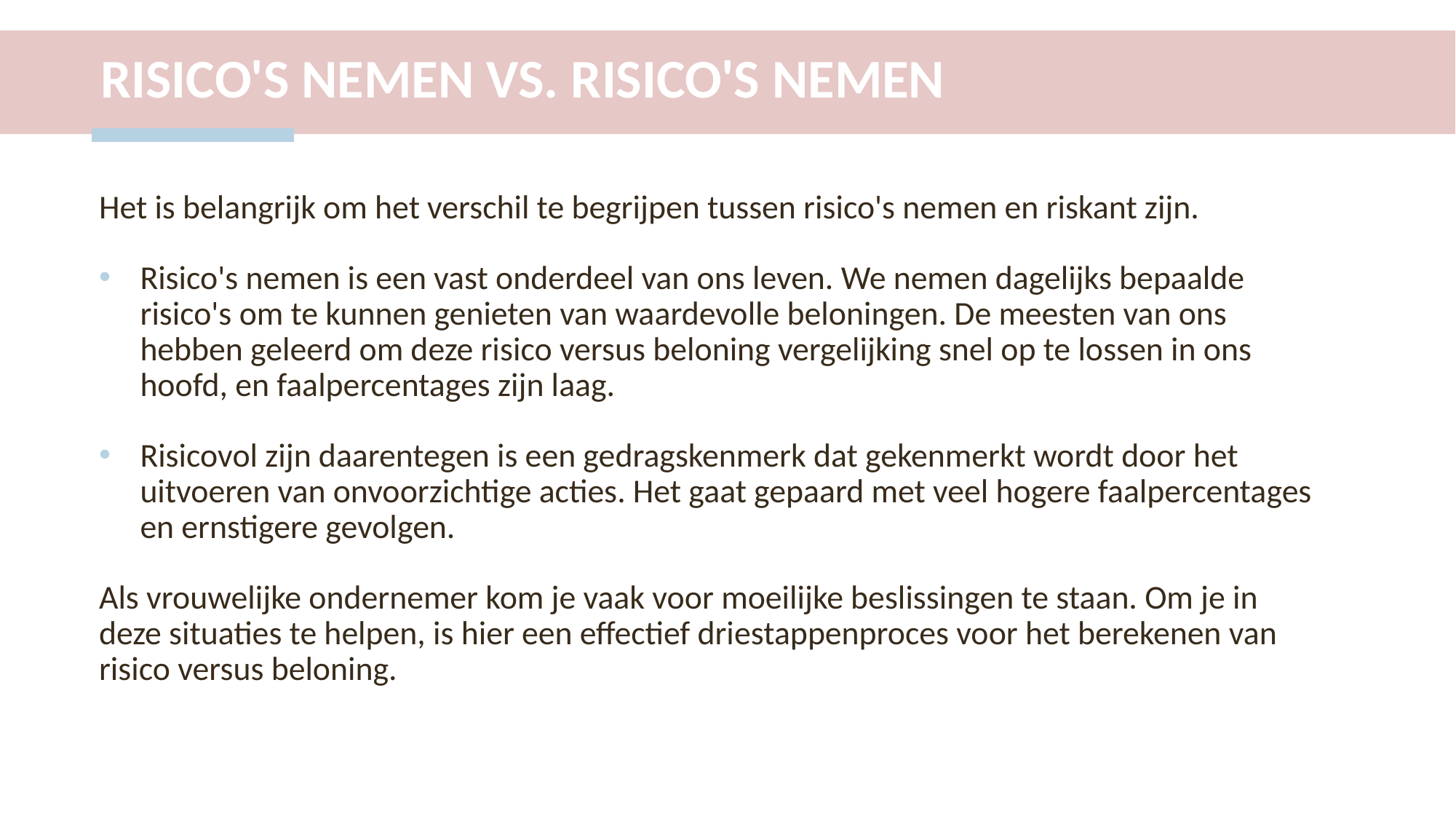

RISICO'S NEMEN VS. RISICO'S NEMEN
Het is belangrijk om het verschil te begrijpen tussen risico's nemen en riskant zijn.

Risico's nemen is een vast onderdeel van ons leven. We nemen dagelijks bepaalde risico's om te kunnen genieten van waardevolle beloningen. De meesten van ons hebben geleerd om deze risico versus beloning vergelijking snel op te lossen in ons hoofd, en faalpercentages zijn laag.

Risicovol zijn daarentegen is een gedragskenmerk dat gekenmerkt wordt door het uitvoeren van onvoorzichtige acties. Het gaat gepaard met veel hogere faalpercentages en ernstigere gevolgen.

Als vrouwelijke ondernemer kom je vaak voor moeilijke beslissingen te staan. Om je in deze situaties te helpen, is hier een effectief driestappenproces voor het berekenen van risico versus beloning.